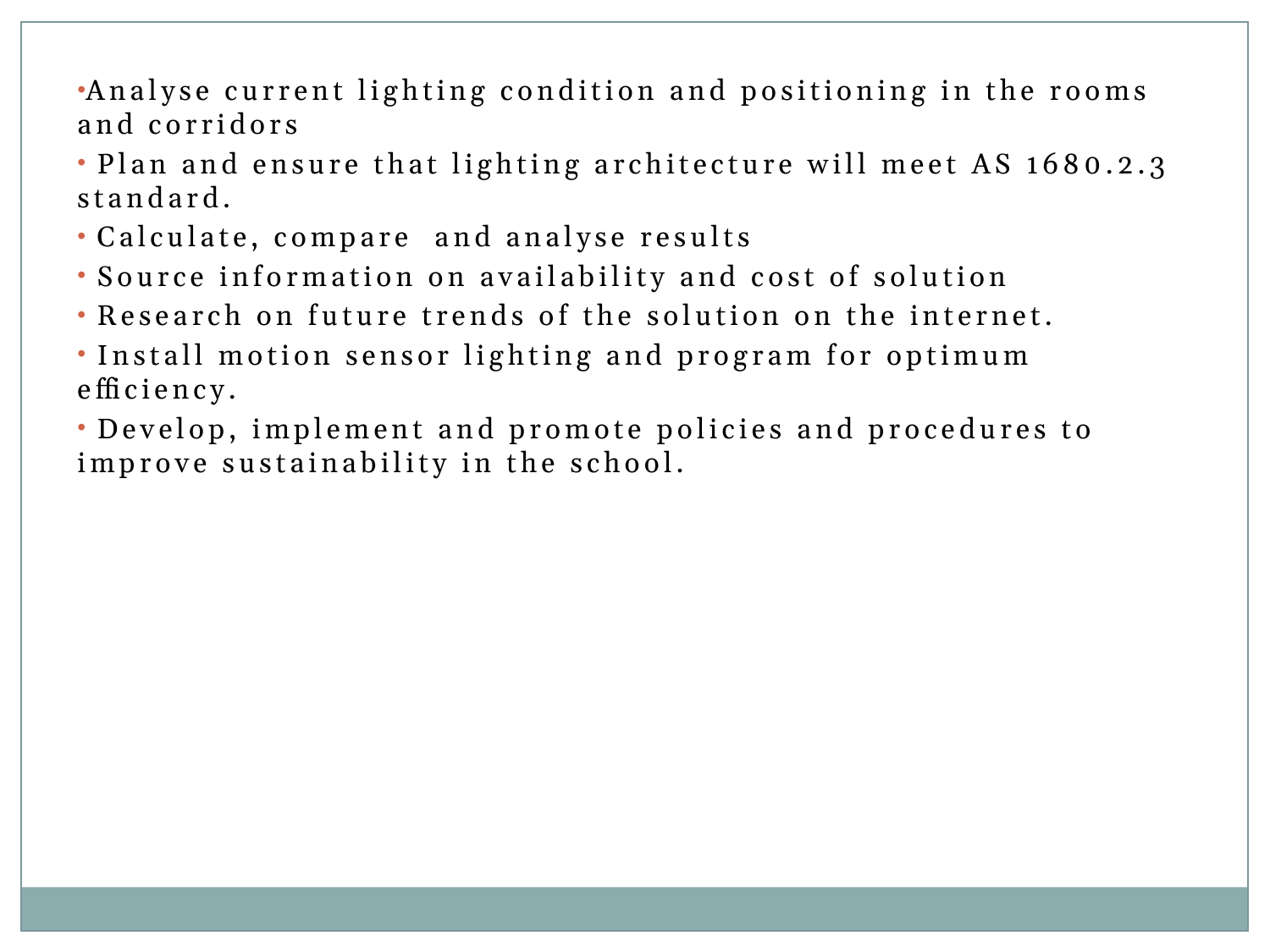

Analyse current lighting condition and positioning in the rooms and corridors
 Plan and ensure that lighting architecture will meet AS 1680.2.3 standard.
 Calculate, compare  and analyse results
 Source information on availability and cost of solution
 Research on future trends of the solution on the internet.
 Install motion sensor lighting and program for optimum efficiency.
 Develop, implement and promote policies and procedures to improve sustainability in the school.